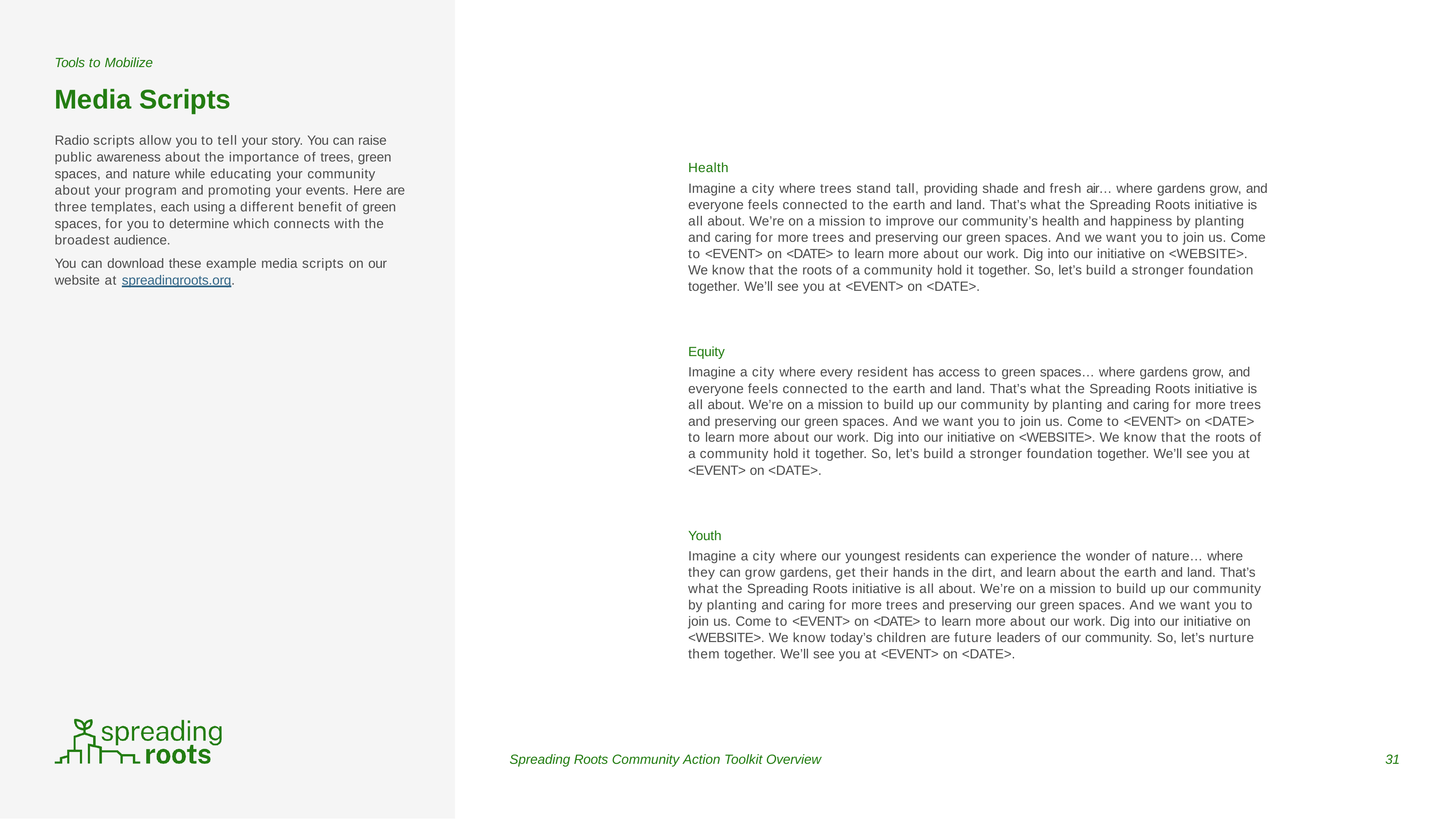

Tools to Mobilize
# Media Scripts
Radio scripts allow you to tell your story. You can raise public awareness about the importance of trees, green spaces, and nature while educating your community about your program and promoting your events. Here are three templates, each using a different benefit of green spaces, for you to determine which connects with the broadest audience.
You can download these example media scripts on our website at spreadingroots.org.
Health
Imagine a city where trees stand tall, providing shade and fresh air… where gardens grow, and everyone feels connected to the earth and land. That’s what the Spreading Roots initiative is all about. We’re on a mission to improve our community’s health and happiness by planting and caring for more trees and preserving our green spaces. And we want you to join us. Come to <EVENT> on <DATE> to learn more about our work. Dig into our initiative on <WEBSITE>.
We know that the roots of a community hold it together. So, let’s build a stronger foundation together. We’ll see you at <EVENT> on <DATE>.
Equity
Imagine a city where every resident has access to green spaces… where gardens grow, and everyone feels connected to the earth and land. That’s what the Spreading Roots initiative is all about. We’re on a mission to build up our community by planting and caring for more trees and preserving our green spaces. And we want you to join us. Come to <EVENT> on <DATE> to learn more about our work. Dig into our initiative on <WEBSITE>. We know that the roots of a community hold it together. So, let’s build a stronger foundation together. We’ll see you at
<EVENT> on <DATE>.
Youth
Imagine a city where our youngest residents can experience the wonder of nature… where they can grow gardens, get their hands in the dirt, and learn about the earth and land. That’s what the Spreading Roots initiative is all about. We’re on a mission to build up our community by planting and caring for more trees and preserving our green spaces. And we want you to join us. Come to <EVENT> on <DATE> to learn more about our work. Dig into our initiative on
<WEBSITE>. We know today’s children are future leaders of our community. So, let’s nurture them together. We’ll see you at <EVENT> on <DATE>.
Spreading Roots Community Action Toolkit Overview
31